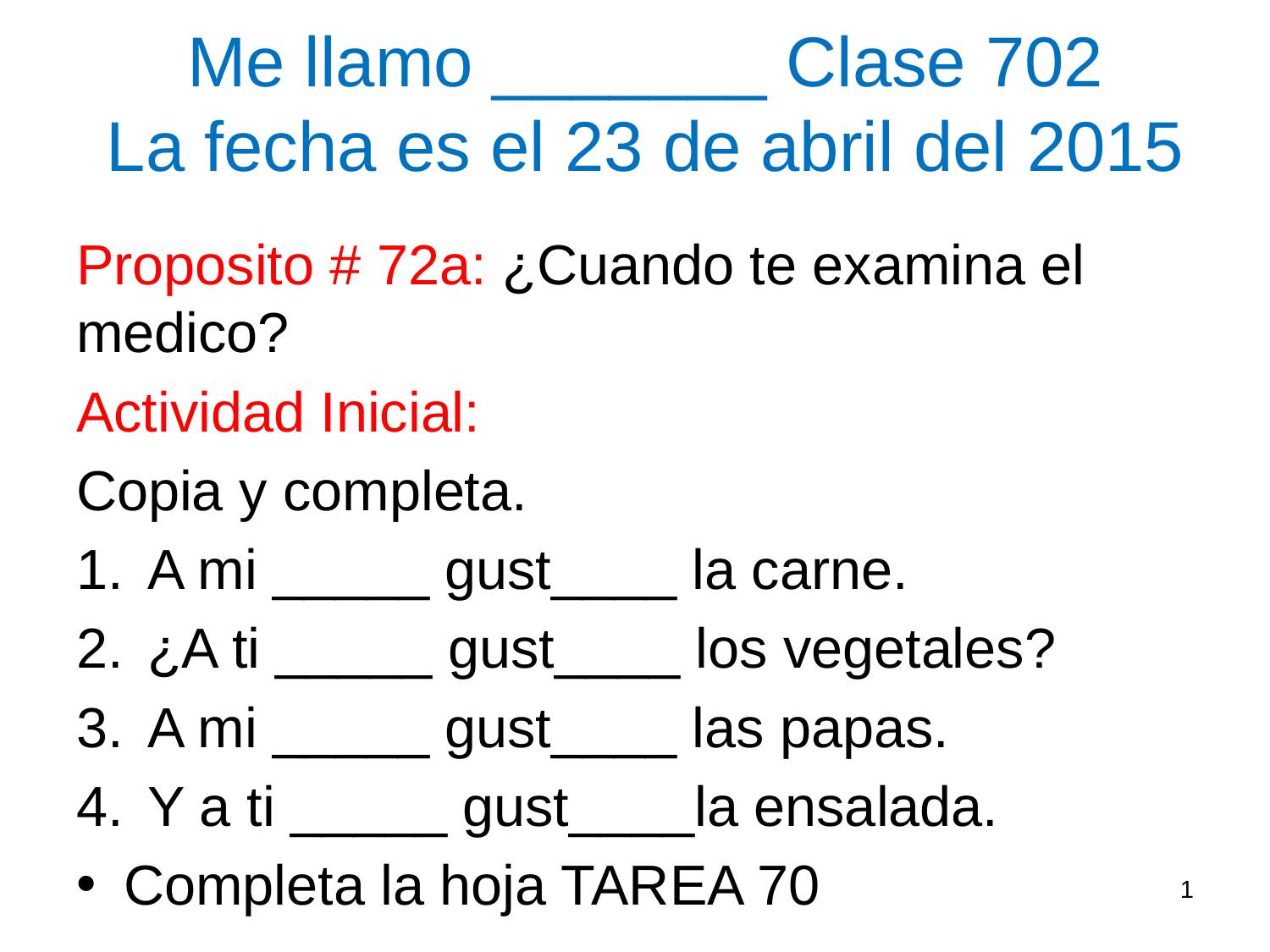

# Me llamo _______ Clase 702 La fecha es el 23 de abril del 2015
Proposito # 72a: ¿Cuando te examina el medico?
Actividad Inicial:
Copia y completa.
A mi _____ gust____ la carne.
¿A ti _____ gust____ los vegetales?
A mi _____ gust____ las papas.
Y a ti _____ gust____la ensalada.
Completa la hoja TAREA 70
1